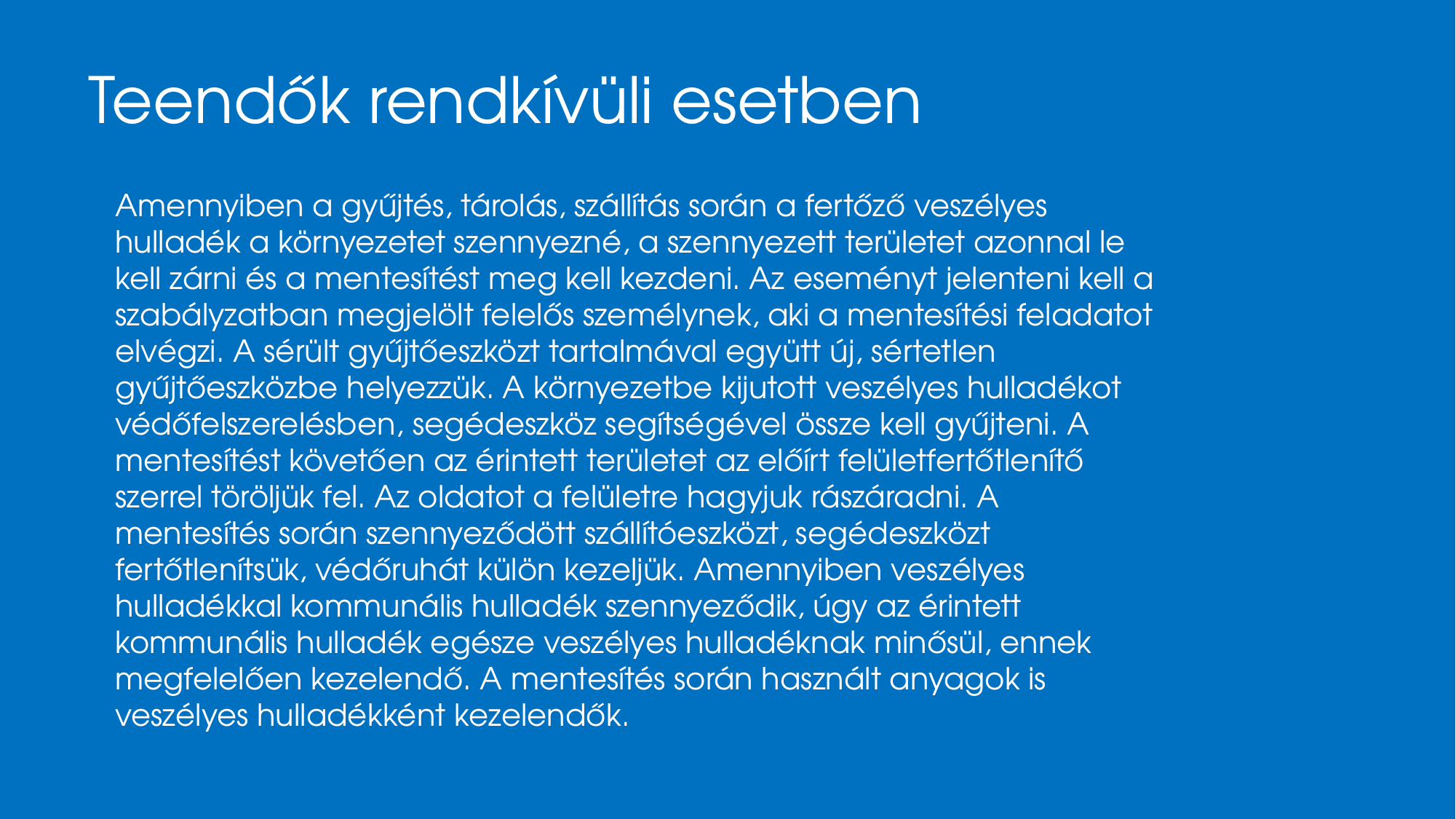

# Teendők rendkívüli esetben
Amennyiben a gyűjtés, tárolás, szállítás során a fertőző veszélyes hulladék a környezetet szennyezné, a szennyezett területet azonnal le kell zárni és a mentesítést meg kell kezdeni. Az eseményt jelenteni kell a szabályzatban megjelölt felelős személynek, aki a mentesítési feladatot elvégzi. A sérült gyűjtőeszközt tartalmával együtt új, sértetlen gyűjtőeszközbe helyezzük. A környezetbe kijutott veszélyes hulladékot védőfelszerelésben, segédeszköz segítségével össze kell gyűjteni. A mentesítést követően az érintett területet az előírt felületfertőtlenítő szerrel töröljük fel. Az oldatot a felületre hagyjuk rászáradni. A mentesítés során szennyeződött szállítóeszközt, segédeszközt fertőtlenítsük, védőruhát külön kezeljük. Amennyiben veszélyes hulladékkal kommunális hulladék szennyeződik, úgy az érintett kommunális hulladék egésze veszélyes hulladéknak minősül, ennek megfelelően kezelendő. A mentesítés során használt anyagok is veszélyes hulladékként kezelendők.